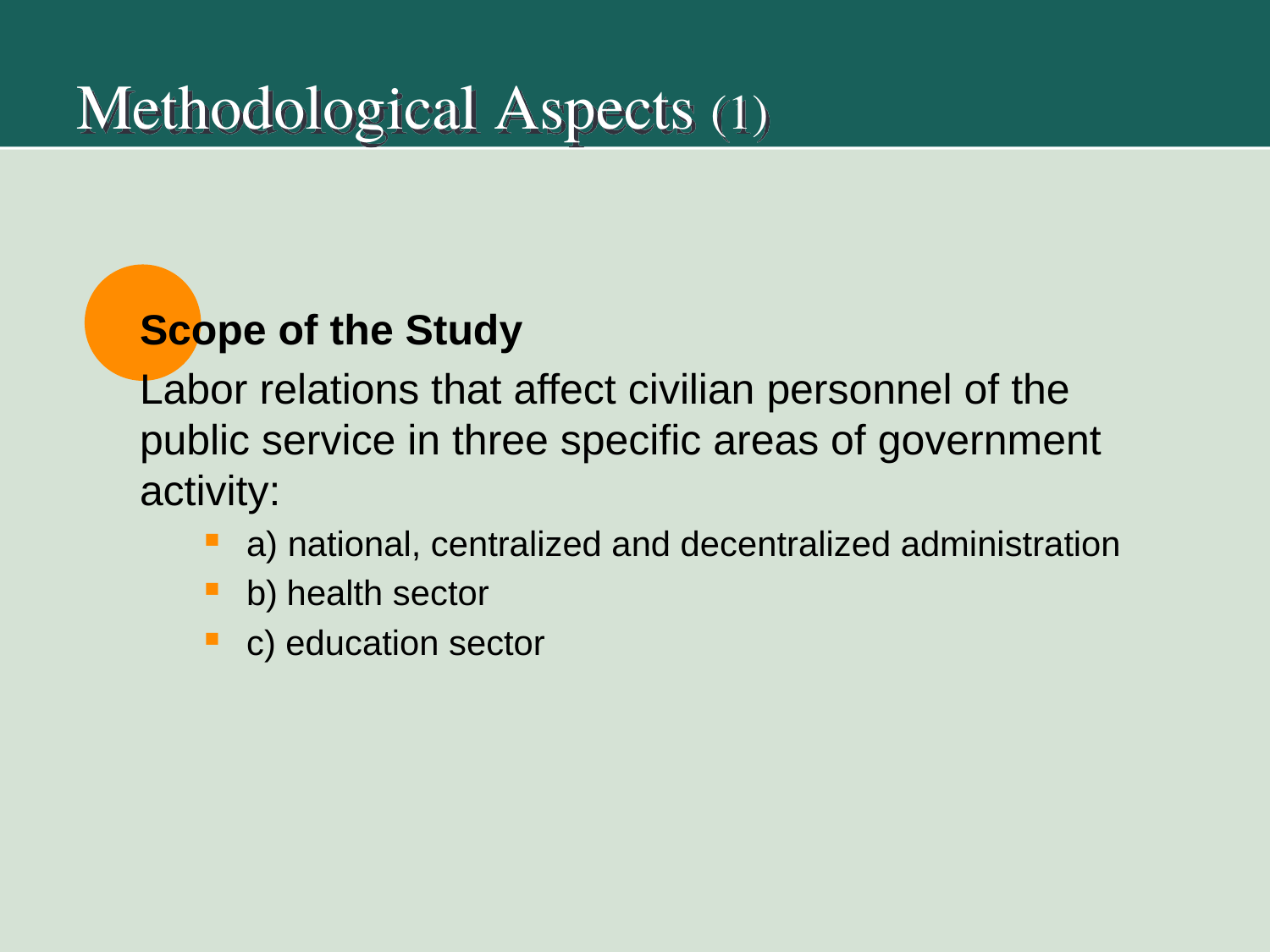

# Methodological Aspects (1)

Scope of the Study
Labor relations that affect civilian personnel of the public service in three specific areas of government activity:
a) national, centralized and decentralized administration
b) health sector
c) education sector